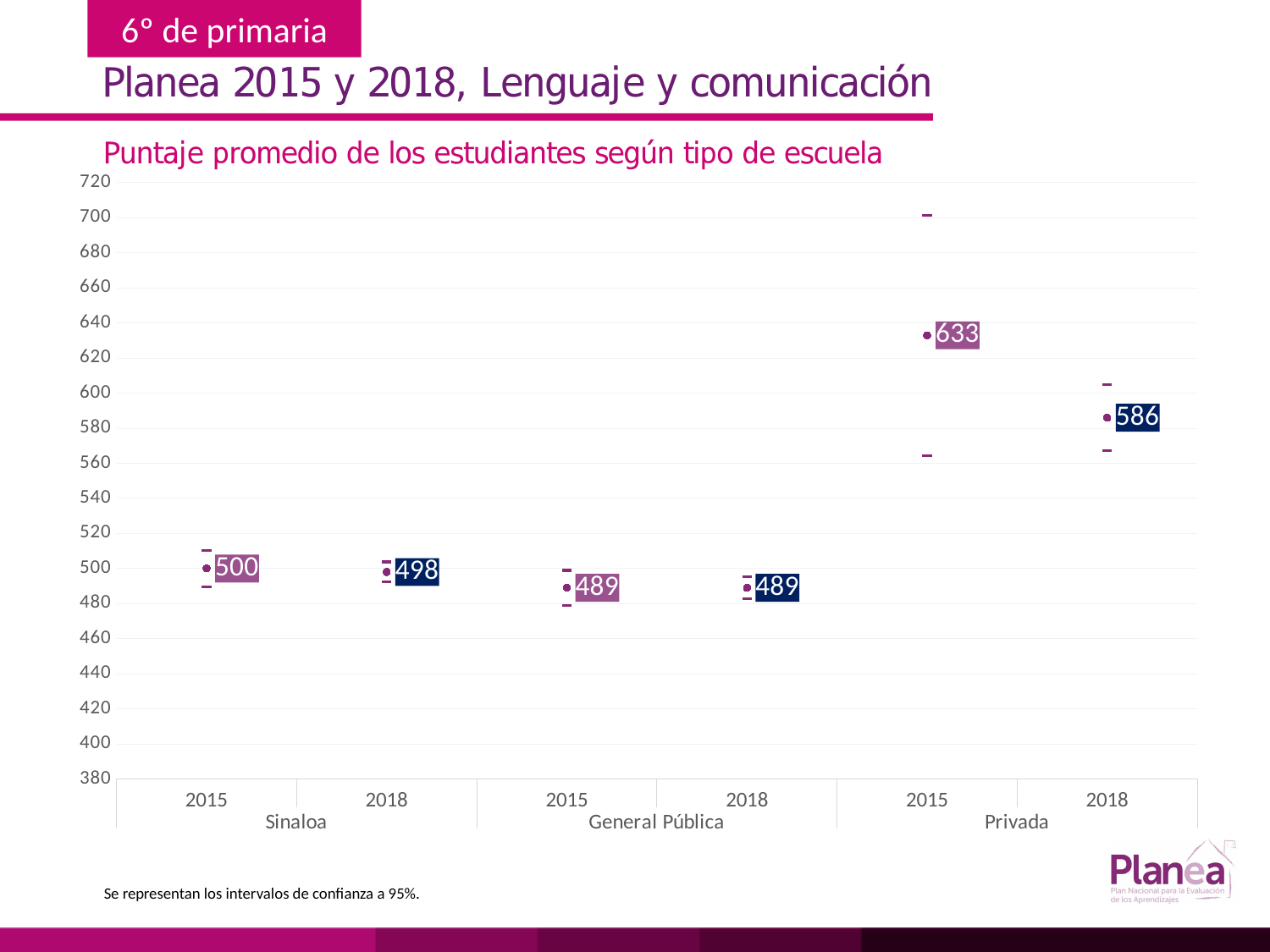

Planea 2015 y 2018, Lenguaje y comunicación

Puntaje promedio de los estudiantes según tipo de escuela

### Chart

| Category |  |  |  |
|---|---|---|---|
| 2015 | 489.652 | 510.348 | 500.0 |
| 2018 | 492.229 | 503.771 | 498.0 |
| 2015 | 479.05 | 498.95 | 489.0 |
| 2018 | 482.831 | 495.169 | 489.0 |
| 2015 | 564.544 | 701.456 | 633.0 |
| 2018 | 567.294 | 604.706 | 586.0 |
Se representan los intervalos de confianza a 95%.